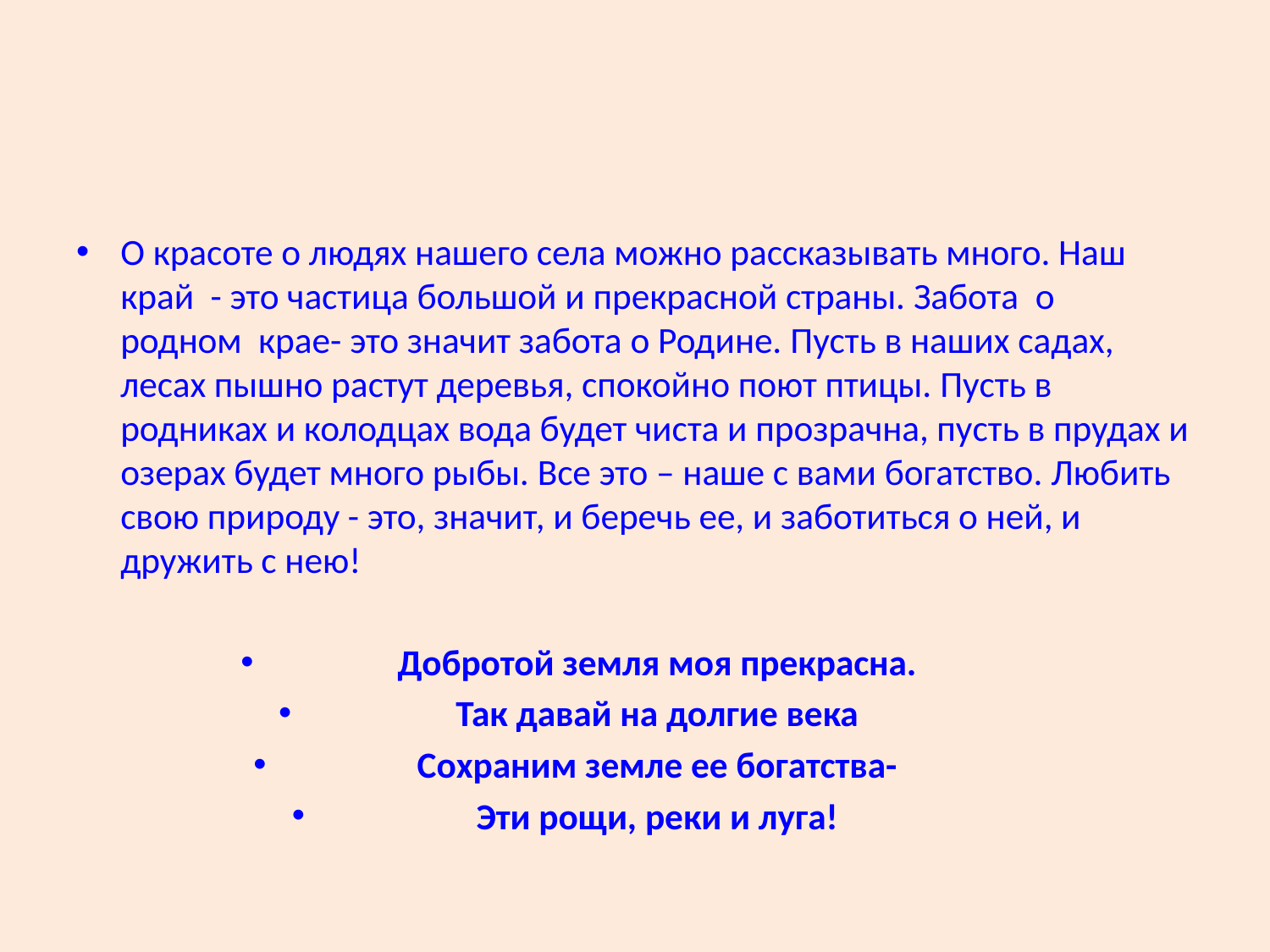

#
О красоте о людях нашего села можно рассказывать много. Наш  край  - это частица большой и прекрасной страны. Забота  о   родном  крае- это значит забота о Родине. Пусть в наших садах, лесах пышно растут деревья, спокойно поют птицы. Пусть в родниках и колодцах вода будет чиста и прозрачна, пусть в прудах и озерах будет много рыбы. Все это – наше с вами богатство. Любить свою природу - это, значит, и беречь ее, и заботиться о ней, и дружить с нею!

Добротой земля моя прекрасна.
Так давай на долгие века
Сохраним земле ее богатства-
Эти рощи, реки и луга!